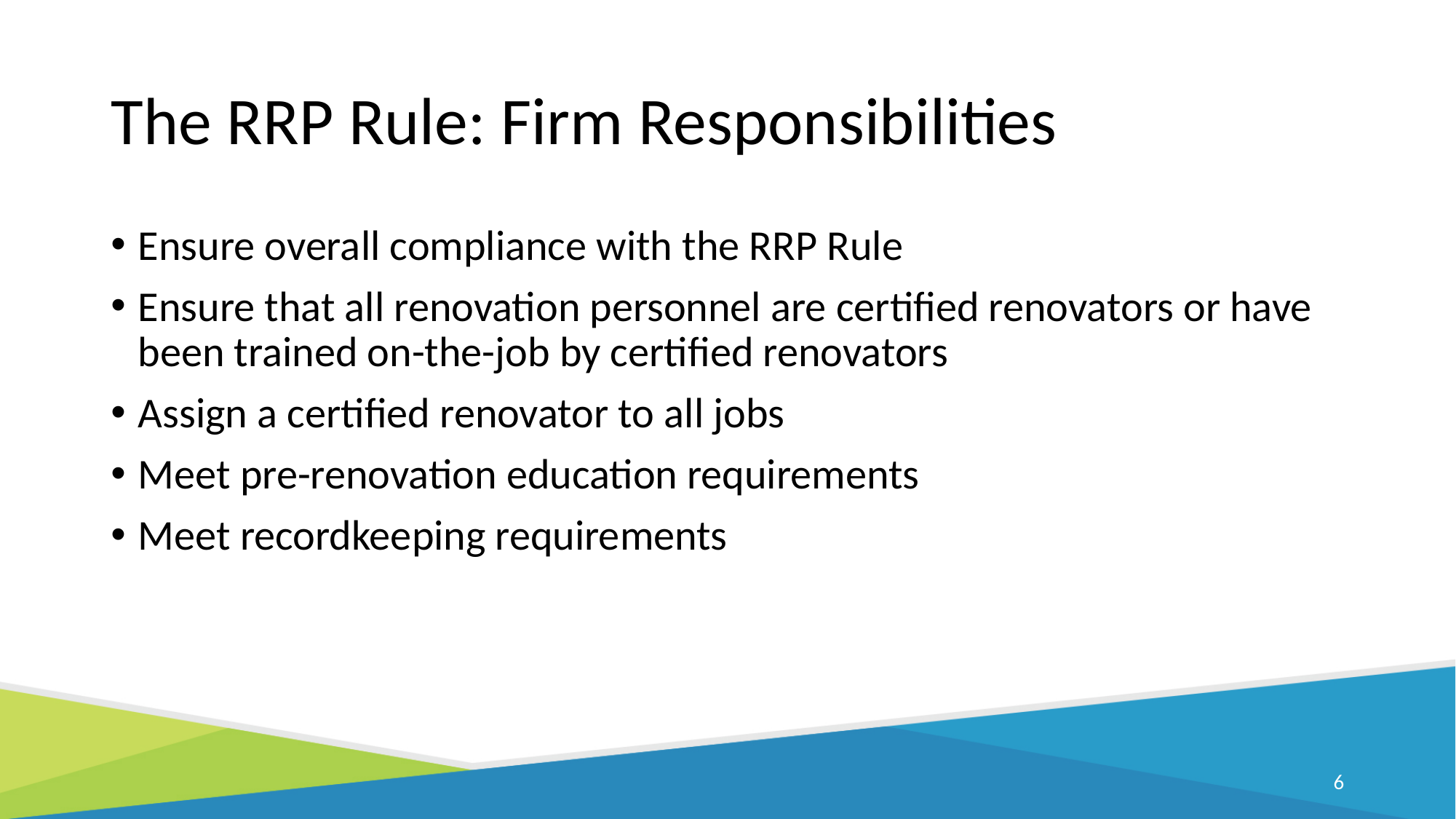

# The RRP Rule: Firm Responsibilities
Ensure overall compliance with the RRP Rule
Ensure that all renovation personnel are certified renovators or have been trained on-the-job by certified renovators
Assign a certified renovator to all jobs
Meet pre-renovation education requirements
Meet recordkeeping requirements

6